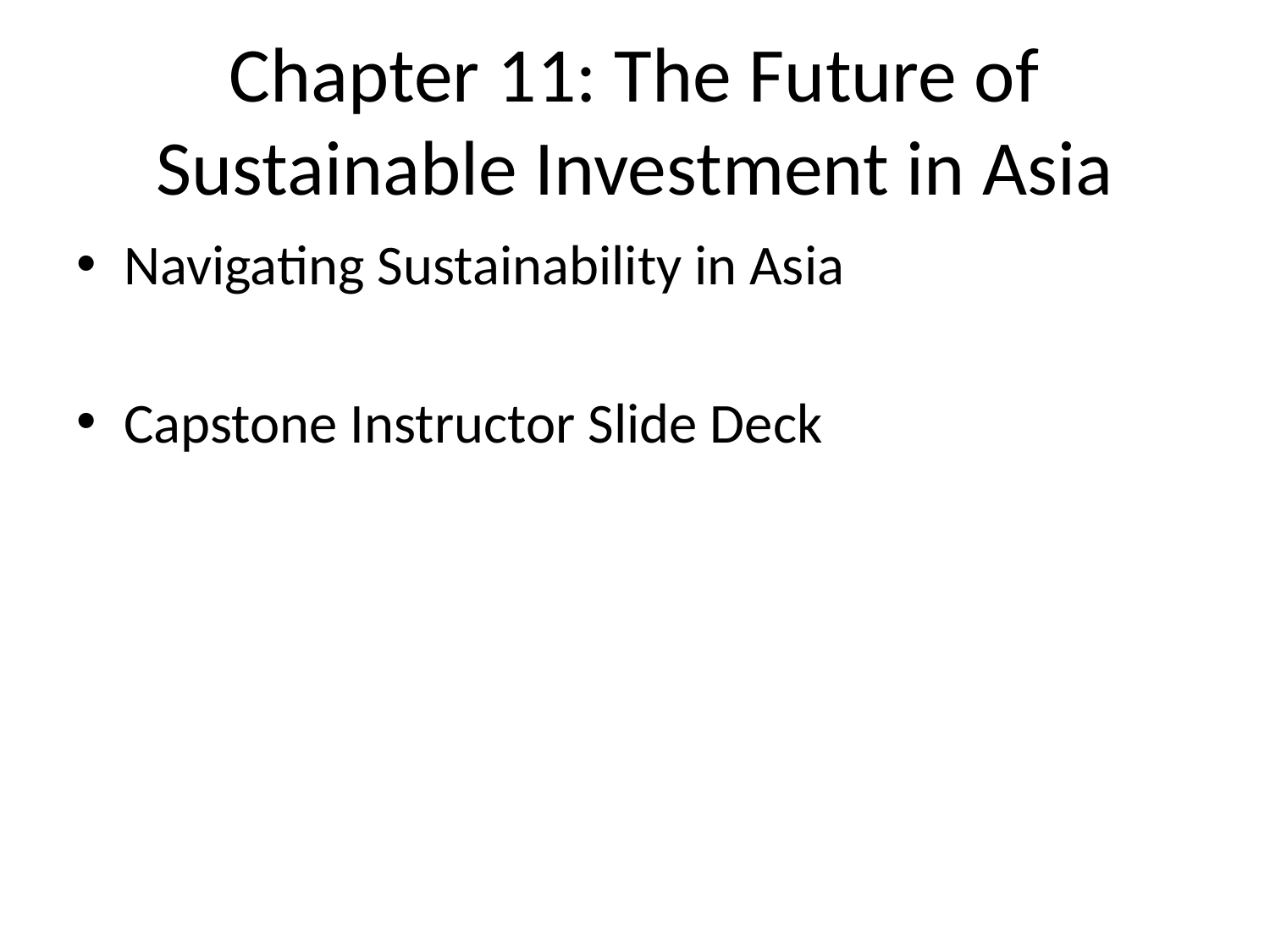

# Chapter 11: The Future of Sustainable Investment in Asia
Navigating Sustainability in Asia

Capstone Instructor Slide Deck